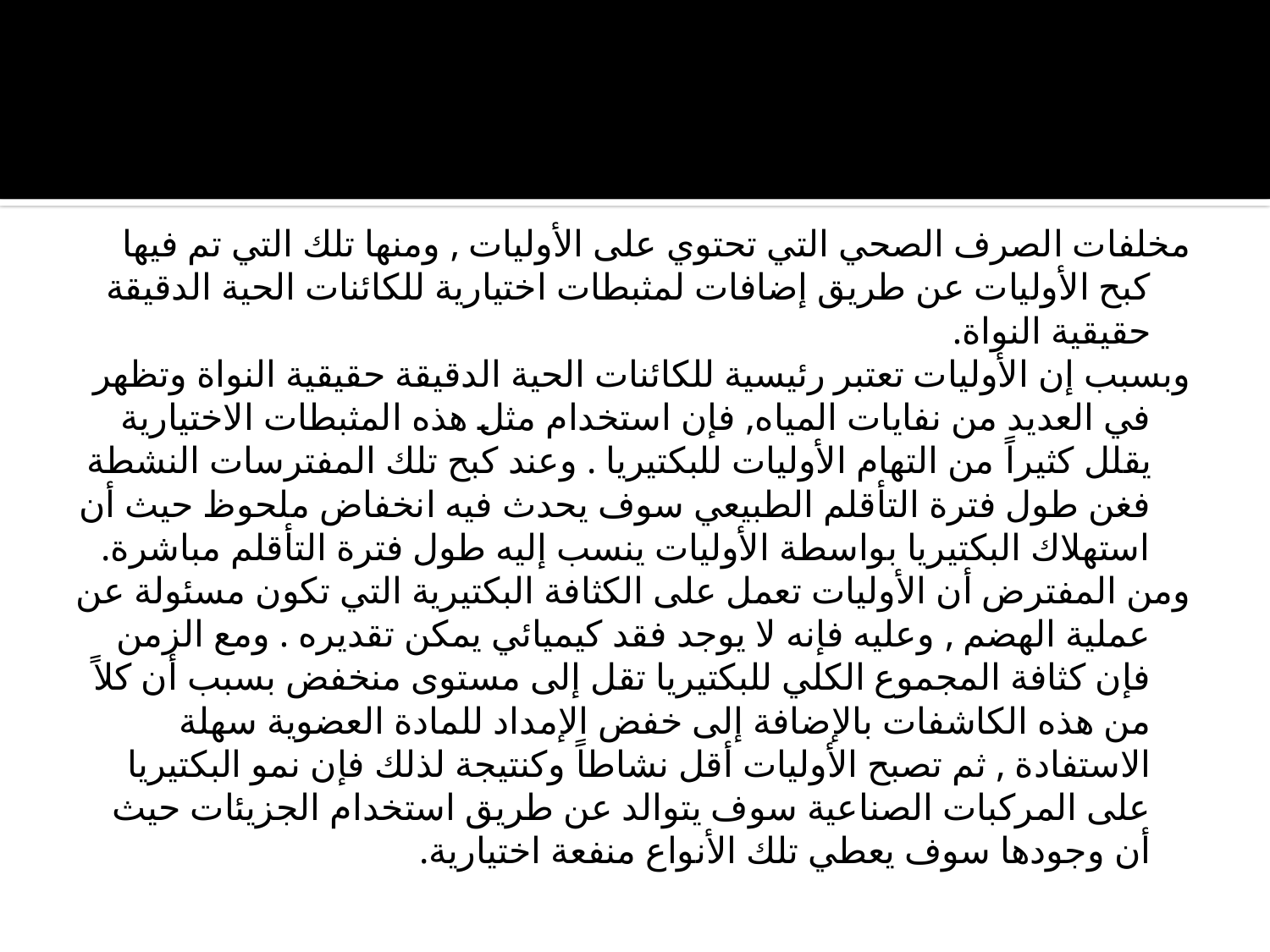

مخلفات الصرف الصحي التي تحتوي على الأوليات , ومنها تلك التي تم فيها كبح الأوليات عن طريق إضافات لمثبطات اختيارية للكائنات الحية الدقيقة حقيقية النواة.
وبسبب إن الأوليات تعتبر رئيسية للكائنات الحية الدقيقة حقيقية النواة وتظهر في العديد من نفايات المياه, فإن استخدام مثل هذه المثبطات الاختيارية يقلل كثيراً من التهام الأوليات للبكتيريا . وعند كبح تلك المفترسات النشطة فغن طول فترة التأقلم الطبيعي سوف يحدث فيه انخفاض ملحوظ حيث أن استهلاك البكتيريا بواسطة الأوليات ينسب إليه طول فترة التأقلم مباشرة.
ومن المفترض أن الأوليات تعمل على الكثافة البكتيرية التي تكون مسئولة عن عملية الهضم , وعليه فإنه لا يوجد فقد كيميائي يمكن تقديره . ومع الزمن فإن كثافة المجموع الكلي للبكتيريا تقل إلى مستوى منخفض بسبب أن كلاً من هذه الكاشفات بالإضافة إلى خفض الإمداد للمادة العضوية سهلة الاستفادة , ثم تصبح الأوليات أقل نشاطاً وكنتيجة لذلك فإن نمو البكتيريا على المركبات الصناعية سوف يتوالد عن طريق استخدام الجزيئات حيث أن وجودها سوف يعطي تلك الأنواع منفعة اختيارية.